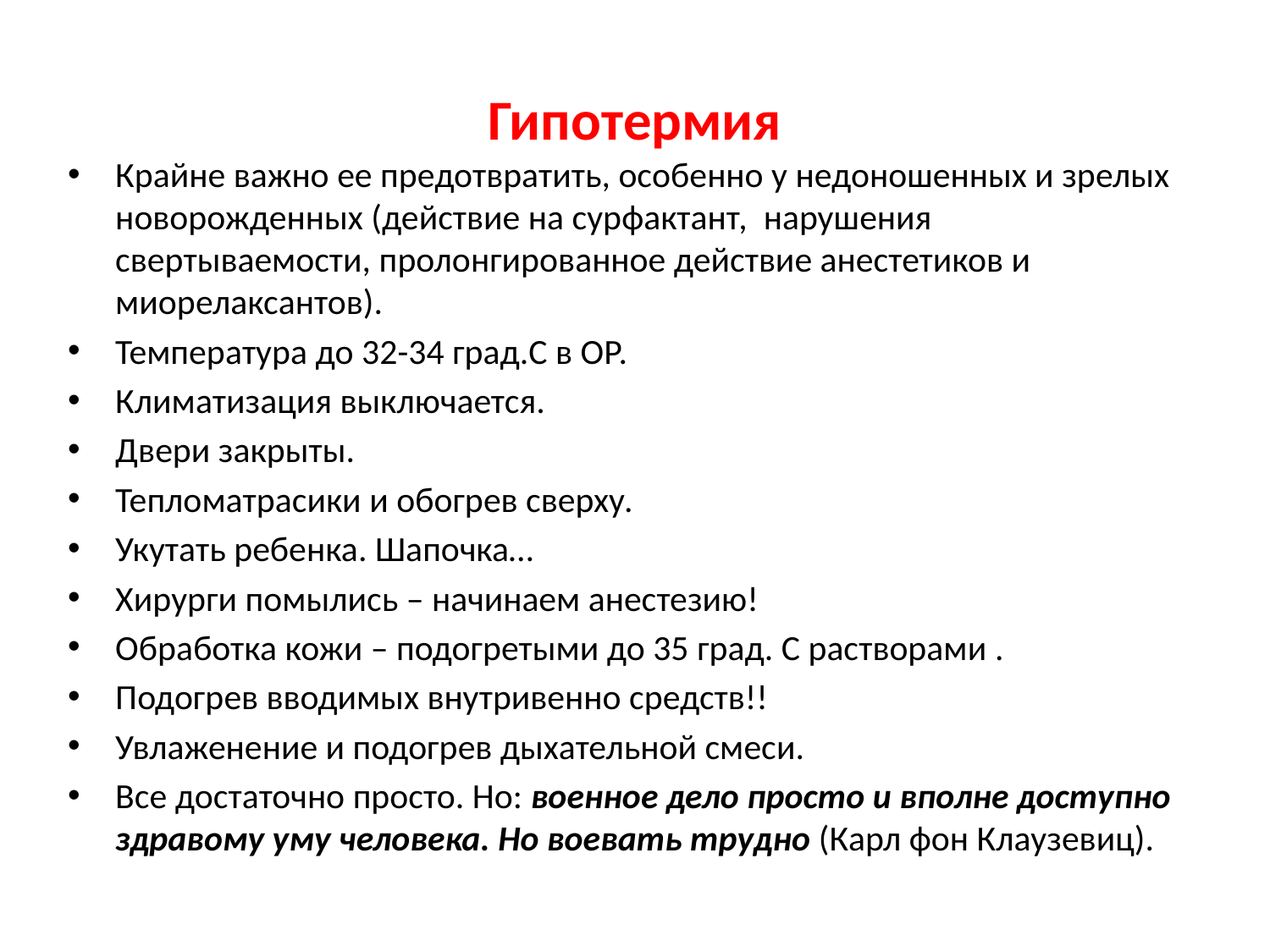

# Гипотермия
Крайне важно ее предотвратить, особенно у недоношенных и зрелых новорожденных (действие на сурфактант,  нарушения свертываемости, пролонгированное действие анестетиков и миорелаксантов).
Температура до 32-34 град.С в ОР.
Климатизация выключается.
Двери закрыты.
Тепломатрасики и обогрев сверху.
Укутать ребенка. Шапочка…
Хирурги помылись – начинаем анестезию!
Обработка кожи – подогретыми до 35 град. С растворами .
Подогрев вводимых внутривенно средств!!
Увлаженение и подогрев дыхательной смеси.
Все достаточно просто. Но: военное дело просто и вполне доступно здравому уму человека. Но воевать трудно (Карл фон Клаузевиц).